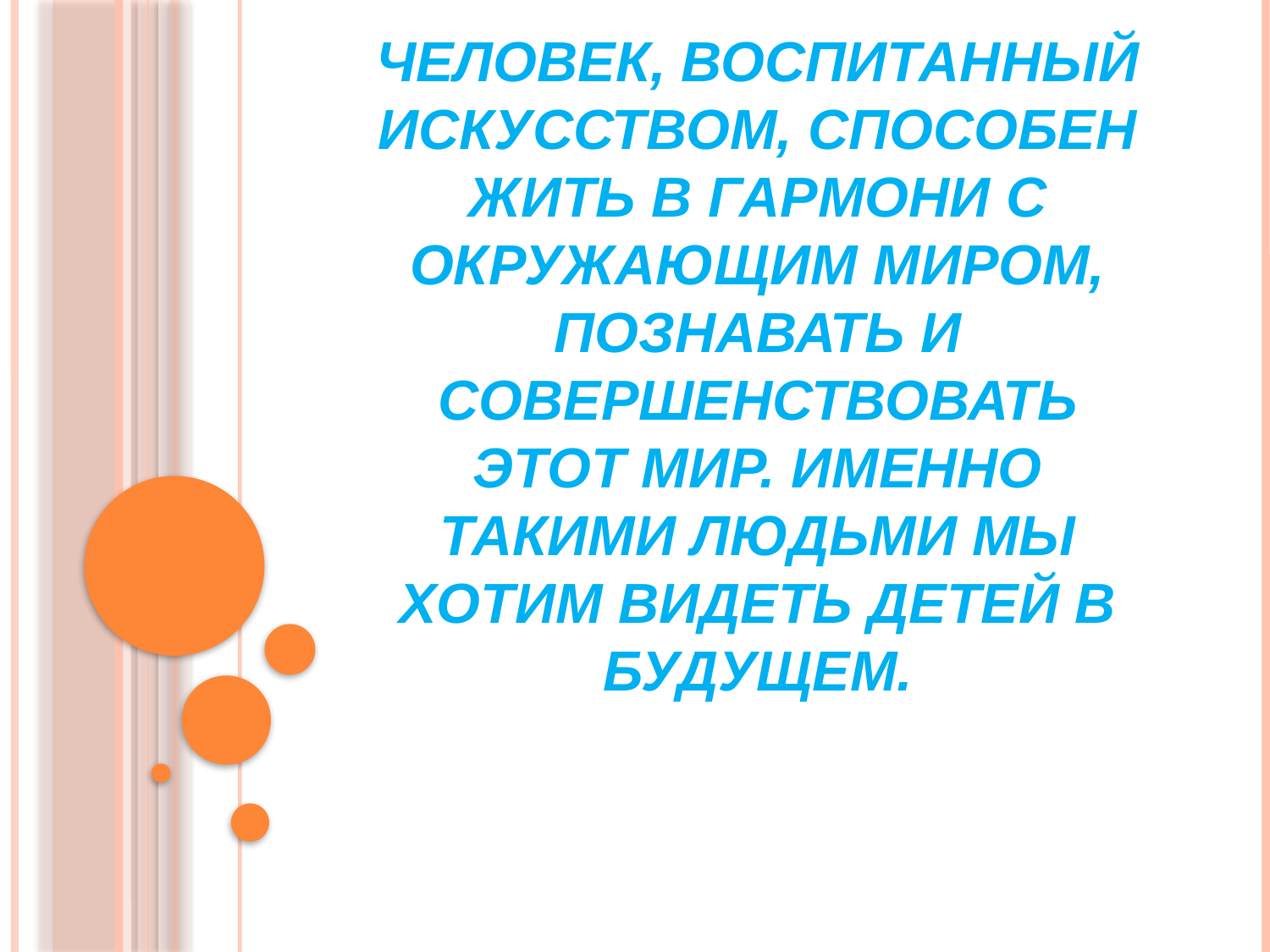

# Человек, воспитанный искусством, способен жить в гармони с окружающим миром, познавать и совершенствовать этот мир. Именно такими людьми мы хотим видеть детей в будущем.